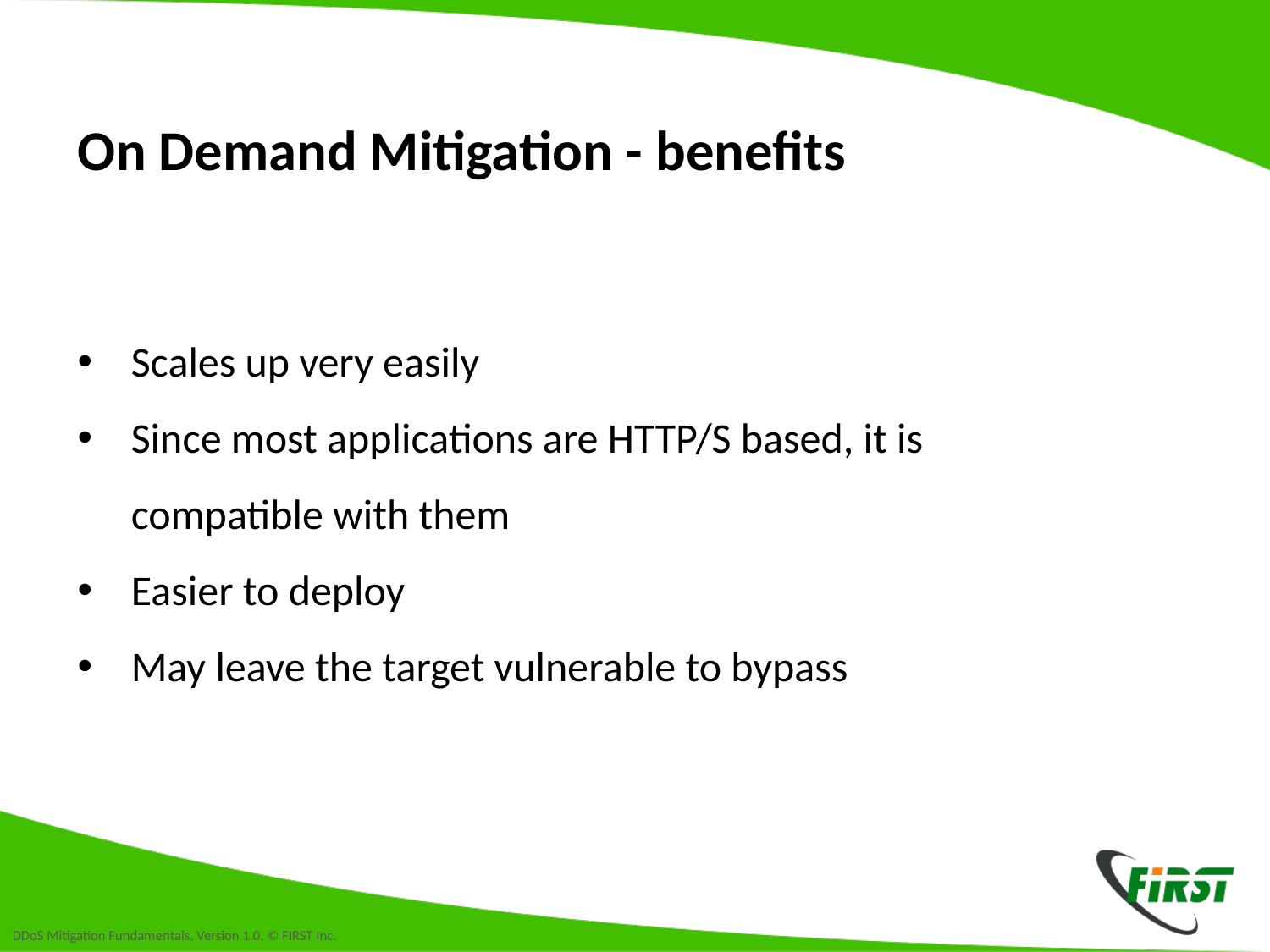

# On Demand Mitigation - benefits
Scales up very easily
Since most applications are HTTP/S based, it is compatible with them
Easier to deploy
May leave the target vulnerable to bypass